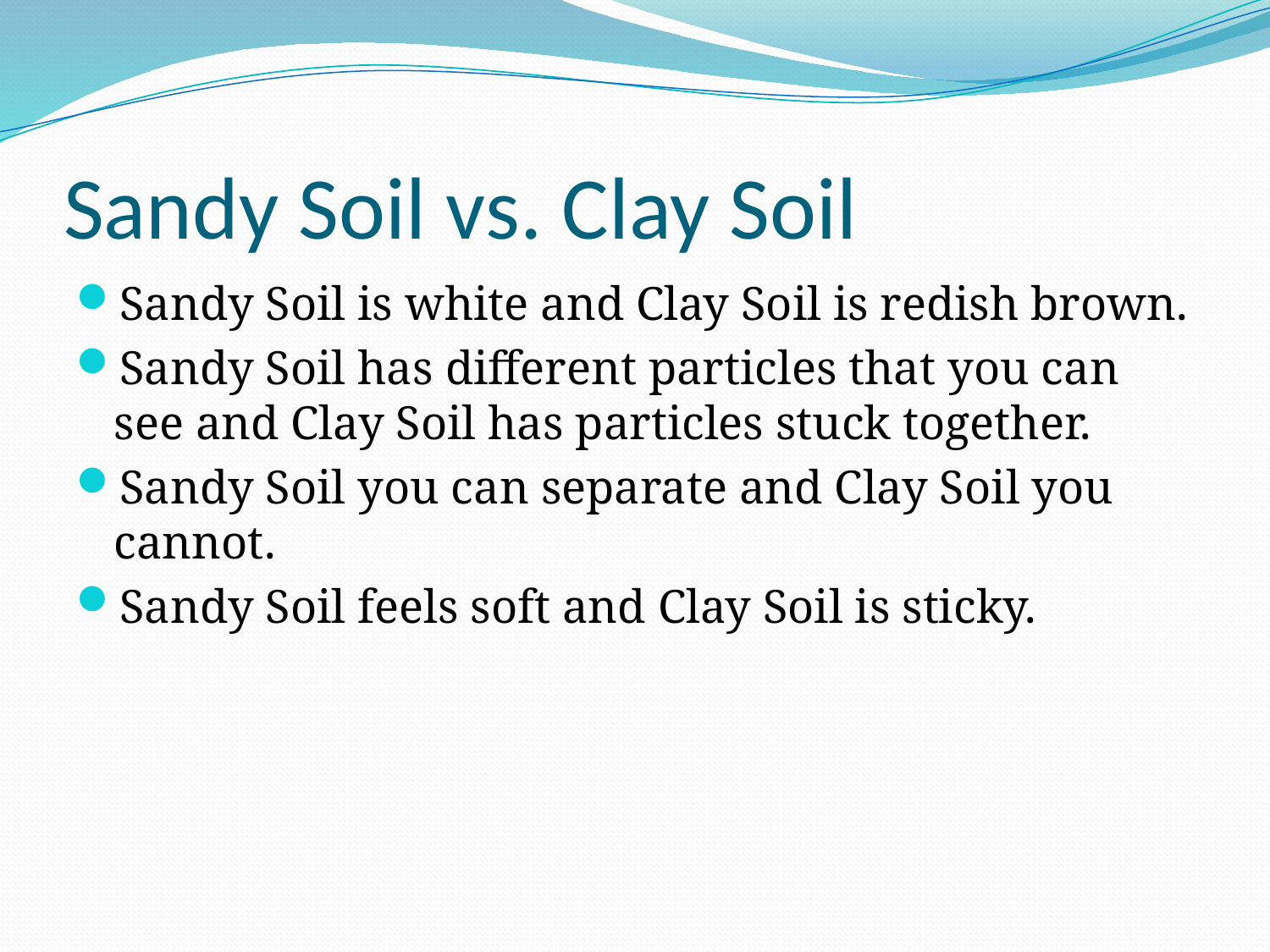

# Sandy Soil vs. Clay Soil
Sandy Soil is white and Clay Soil is redish brown.
Sandy Soil has different particles that you can see and Clay Soil has particles stuck together.
Sandy Soil you can separate and Clay Soil you cannot.
Sandy Soil feels soft and Clay Soil is sticky.